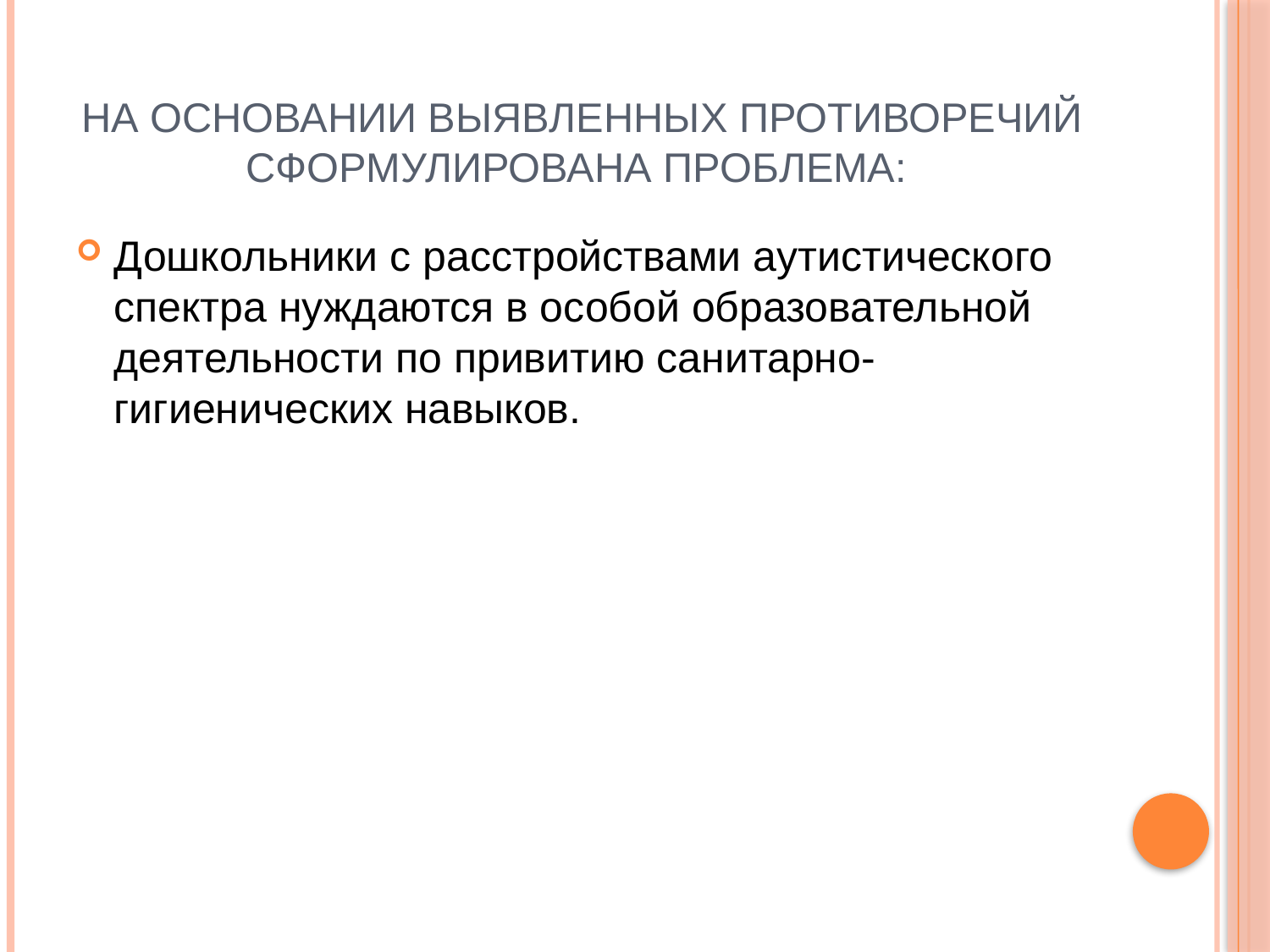

# На основании выявленных противоречий сформулирована проблема:
Дошкольники с расстройствами аутистического спектра нуждаются в особой образовательной деятельности по привитию санитарно-гигиенических навыков.